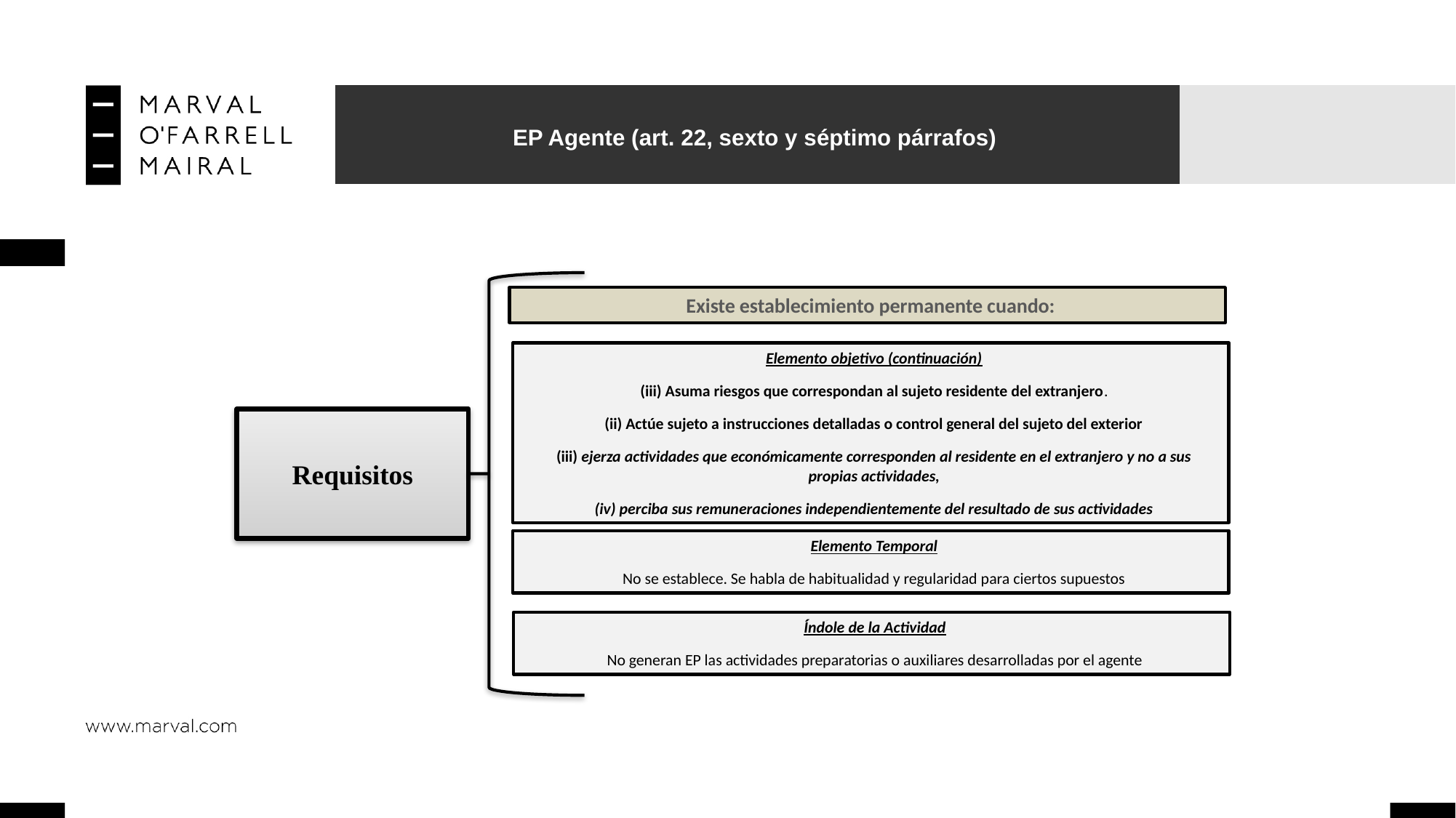

# EP Agente (art. 22, sexto y séptimo párrafos)

Existe establecimiento permanente cuando:
Elemento objetivo (continuación)
(iii) Asuma riesgos que correspondan al sujeto residente del extranjero.
(ii) Actúe sujeto a instrucciones detalladas o control general del sujeto del exterior
(iii) ejerza actividades que económicamente corresponden al residente en el extranjero y no a sus propias actividades,
(iv) perciba sus remuneraciones independientemente del resultado de sus actividades
Requisitos
Elemento Temporal
No se establece. Se habla de habitualidad y regularidad para ciertos supuestos
Índole de la Actividad
No generan EP las actividades preparatorias o auxiliares desarrolladas por el agente